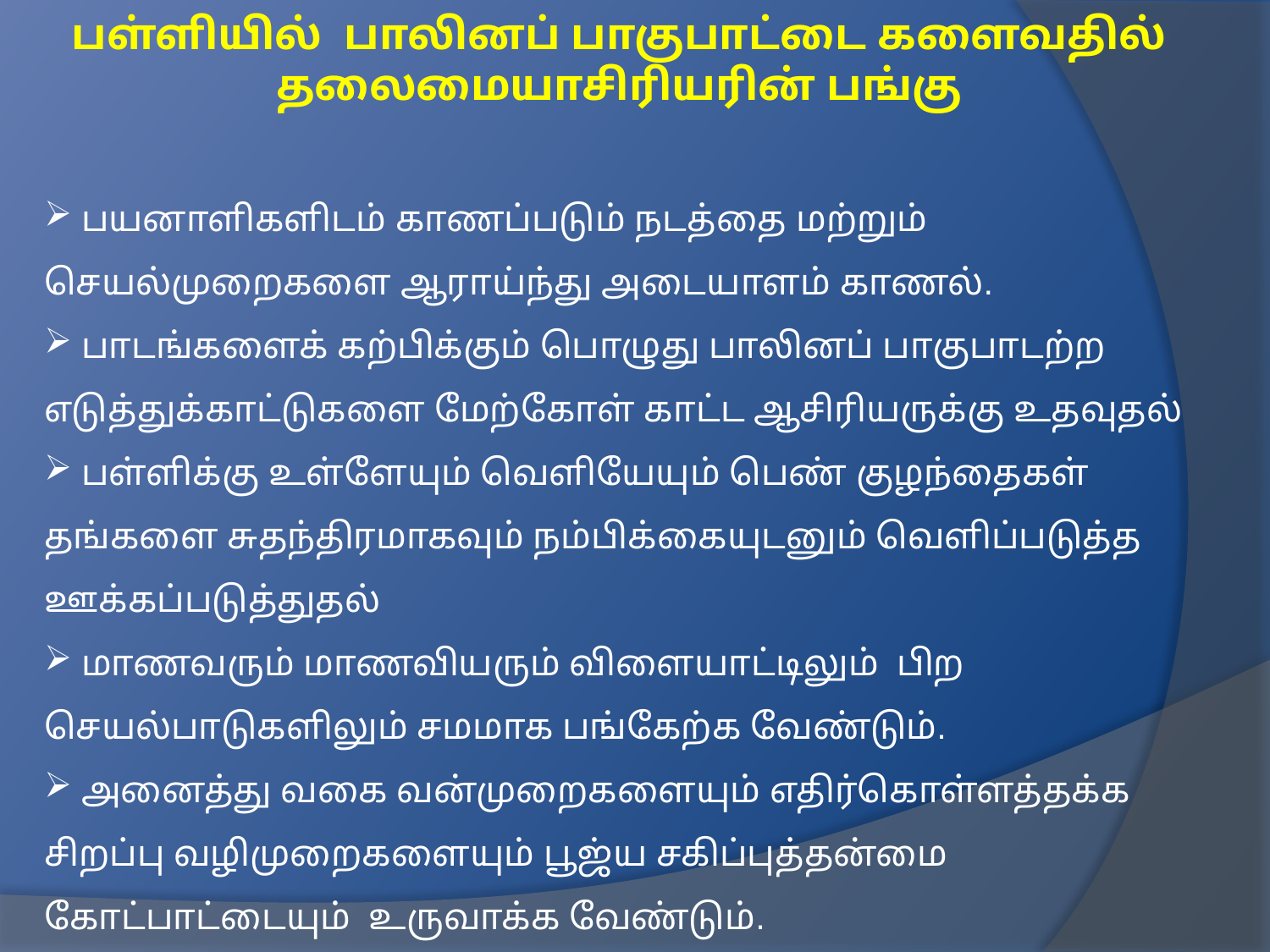

பள்ளியில்  பாலினப் பாகுபாட்டை களைவதில் தலைமையாசிரியரின் பங்கு
 பயனாளிகளிடம் காணப்படும் நடத்தை மற்றும் செயல்முறைகளை ஆராய்ந்து அடையாளம் காணல்.
 பாடங்களைக் கற்பிக்கும் பொழுது பாலினப் பாகுபாடற்ற எடுத்துக்காட்டுகளை மேற்கோள் காட்ட ஆசிரியருக்கு உதவுதல்
 பள்ளிக்கு உள்ளேயும் வெளியேயும் பெண் குழந்தைகள் தங்களை சுதந்திரமாகவும் நம்பிக்கையுடனும் வெளிப்படுத்த ஊக்கப்படுத்துதல்
 மாணவரும் மாணவியரும் விளையாட்டிலும்  பிற செயல்பாடுகளிலும் சமமாக பங்கேற்க வேண்டும்.
 அனைத்து வகை வன்முறைகளையும் எதிர்கொள்ளத்தக்க சிறப்பு வழிமுறைகளையும் பூஜ்ய சகிப்புத்தன்மை கோட்பாட்டையும்  உருவாக்க வேண்டும்.